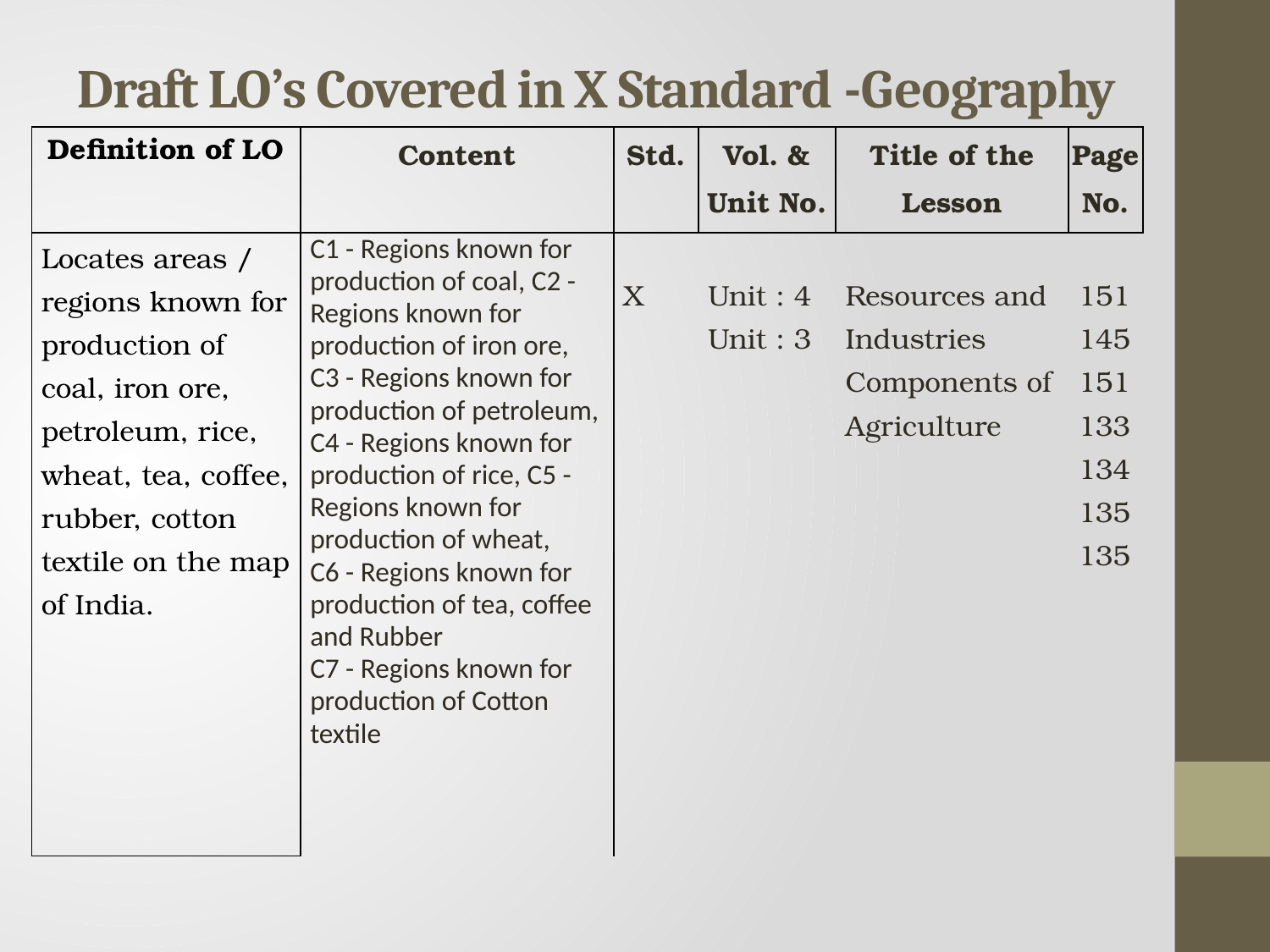

# Draft LO’s Covered in X Standard -Geography
| Definition of LO | Content | Std. | Vol. & Unit No. | Title of the Lesson | Page No. |
| --- | --- | --- | --- | --- | --- |
| Locates areas / regions known for production of coal, iron ore, petroleum, rice, wheat, tea, coffee, rubber, cotton textile on the map of India. | C1 - Regions known for production of coal, C2 - Regions known for production of iron ore, C3 - Regions known for production of petroleum, C4 - Regions known for production of rice, C5 - Regions known for production of wheat, C6 - Regions known for production of tea, coffee and Rubber C7 - Regions known for production of Cotton textile | X | Unit : 4 Unit : 3 | Resources and Industries Components of Agriculture | 151 145 151 133 134 135 135 |